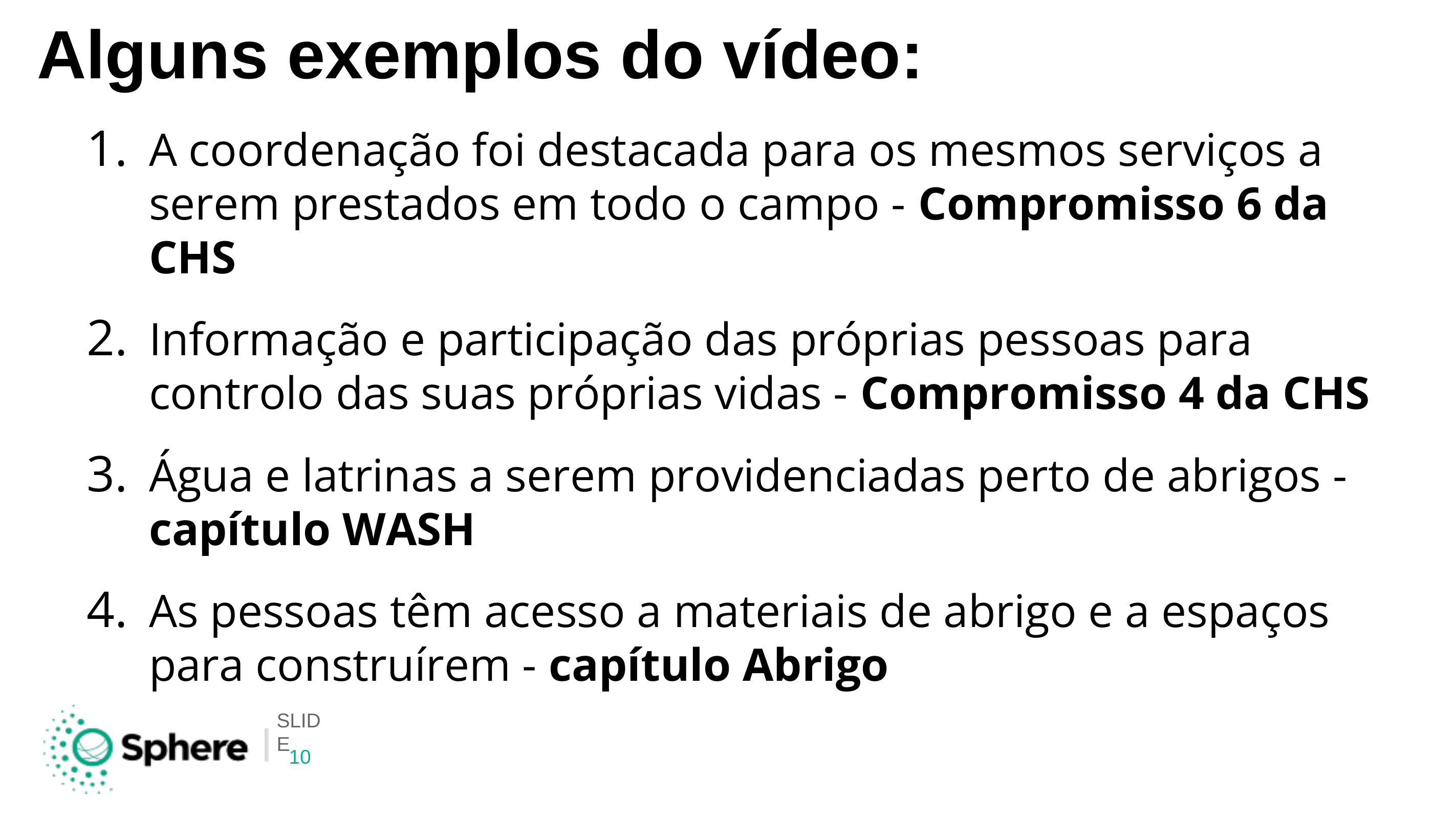

# Alguns exemplos do vídeo:
A coordenação foi destacada para os mesmos serviços a serem prestados em todo o campo - Compromisso 6 da CHS
Informação e participação das próprias pessoas para controlo das suas próprias vidas - Compromisso 4 da CHS
Água e latrinas a serem providenciadas perto de abrigos - capítulo WASH
As pessoas têm acesso a materiais de abrigo e a espaços  para construírem - capítulo Abrigo
10